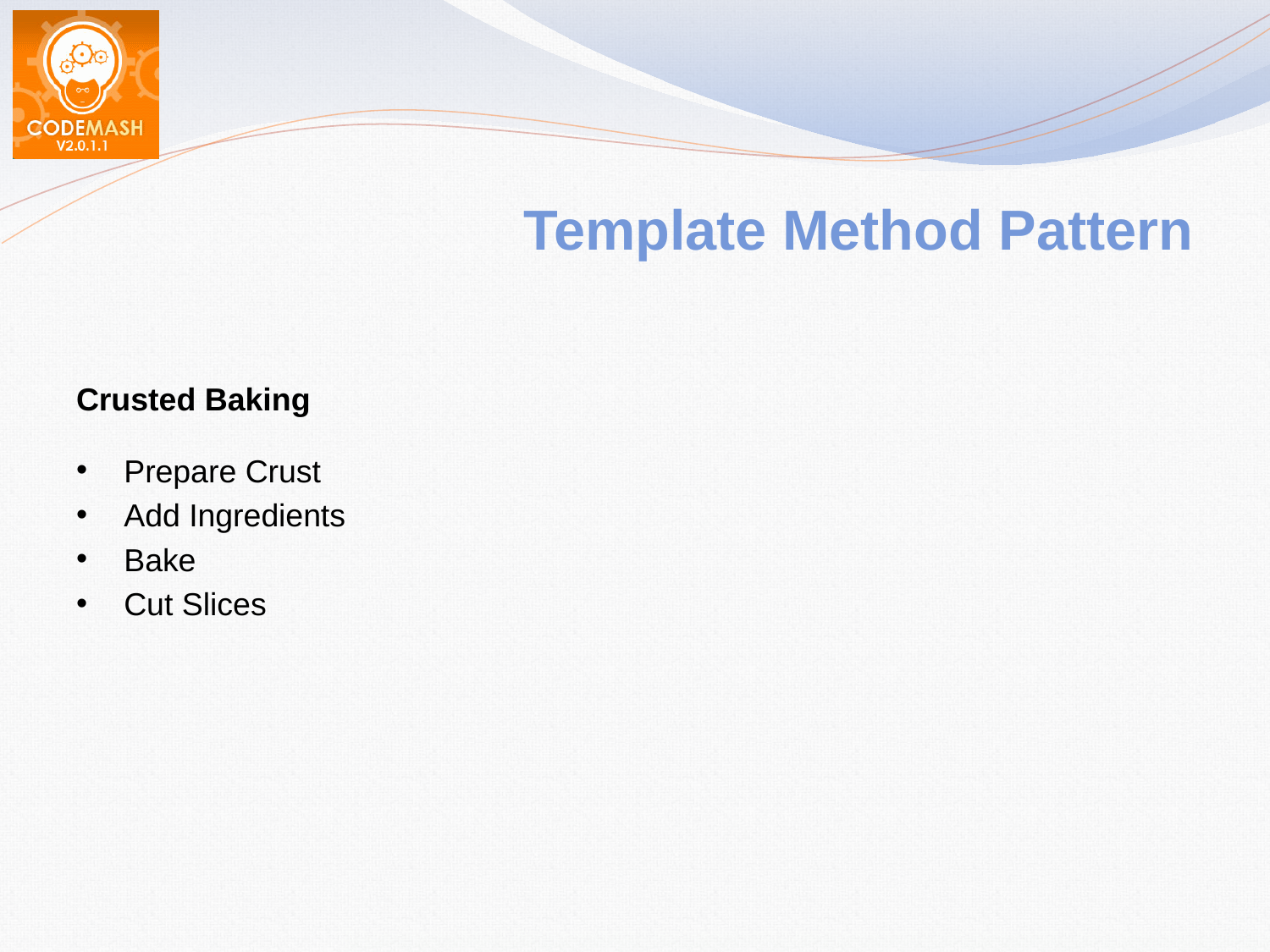

# Template Method Pattern
Crusted Baking
Prepare Crust
Add Ingredients
Bake
Cut Slices